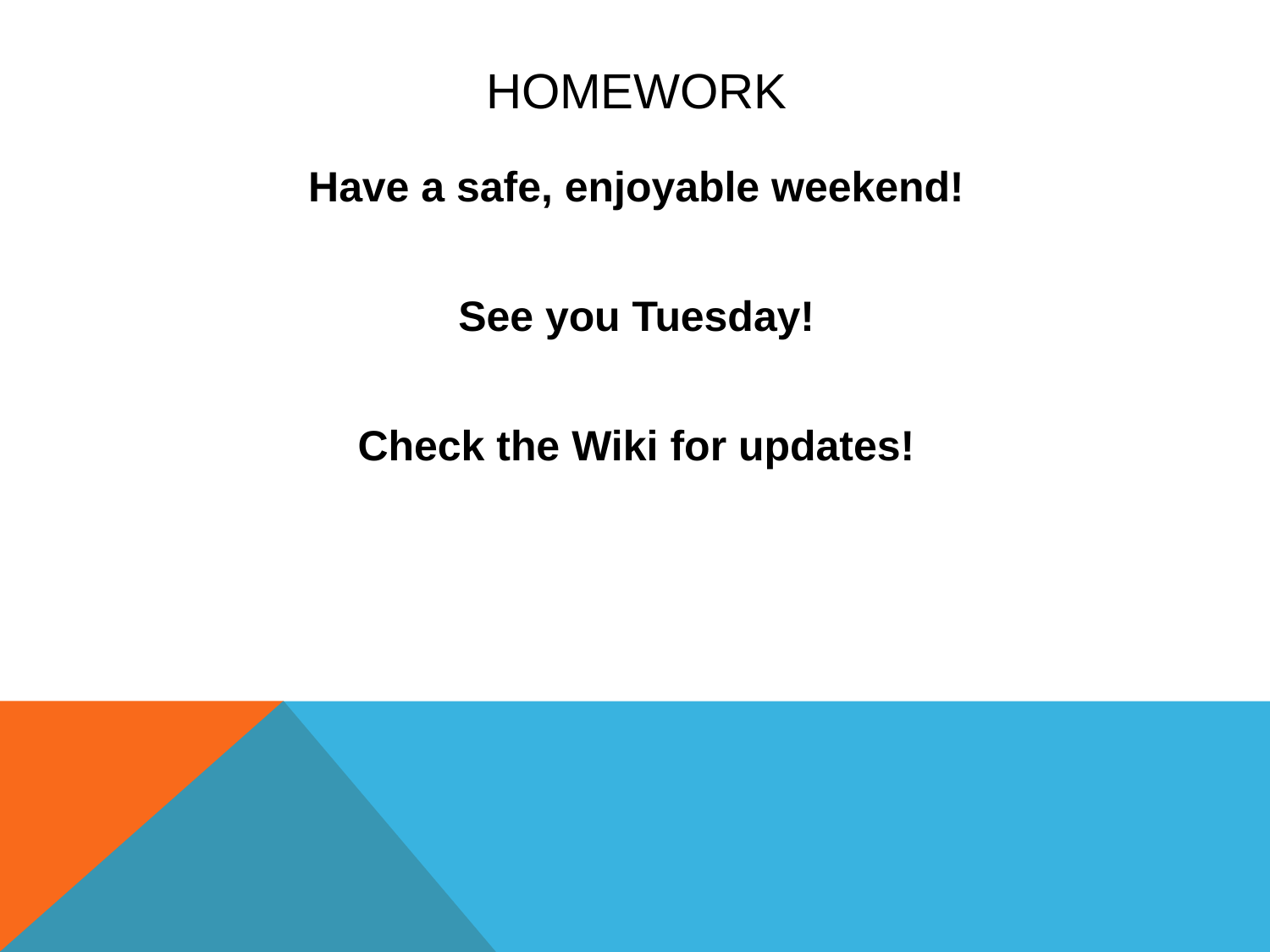

# Homework
Have a safe, enjoyable weekend!

See you Tuesday!

Check the Wiki for updates!